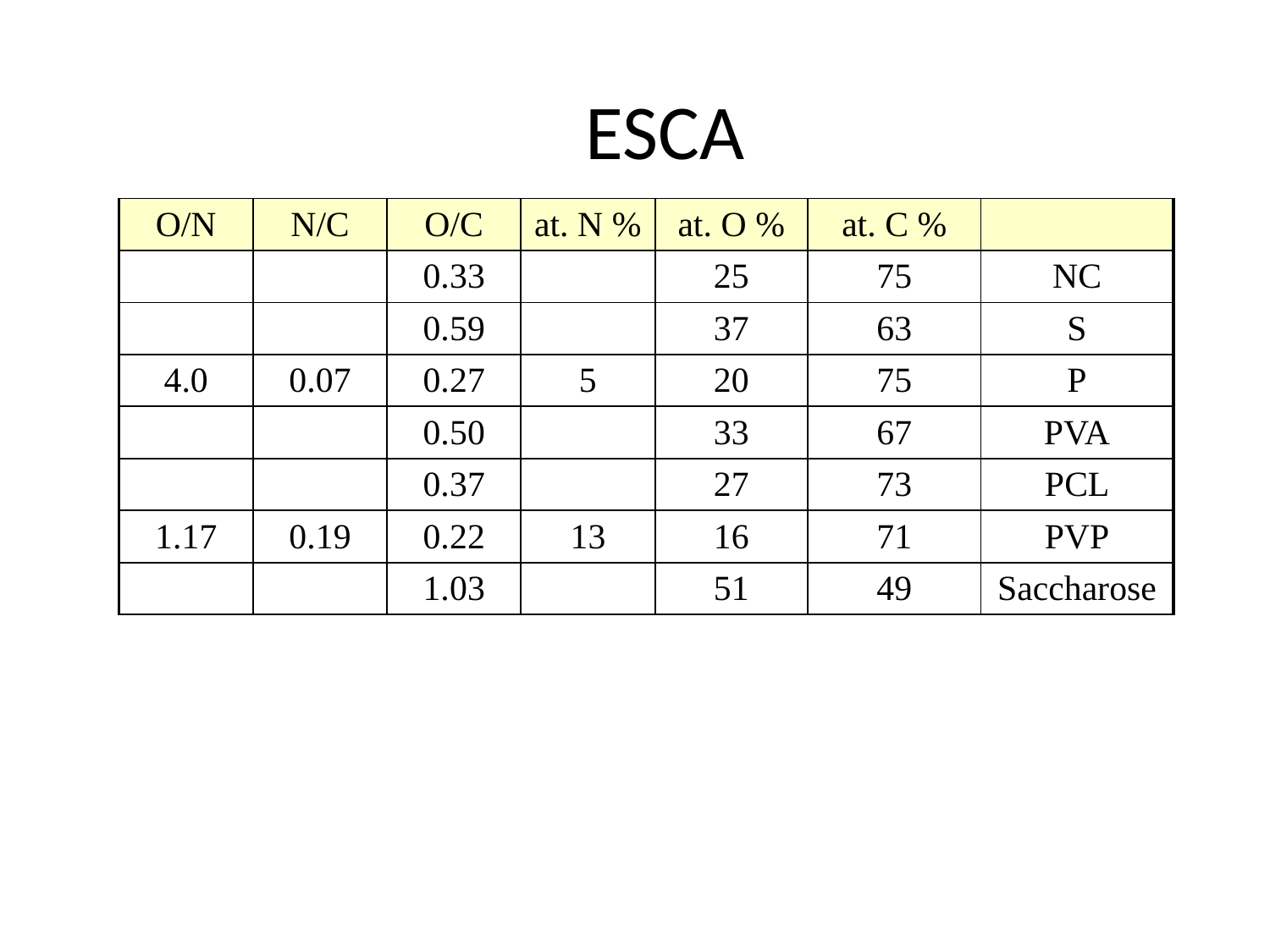

# ESCA
| O/N | N/C | O/C | % at. N | % at. O | % at. C |  |
| --- | --- | --- | --- | --- | --- | --- |
|  |  | 0.33 |  | 25 | 75 | NC |
|  |  | 0.59 |  | 37 | 63 | S |
| 4.0 | 0.07 | 0.27 | 5 | 20 | 75 | P |
|  |  | 0.50 |  | 33 | 67 | PVA |
|  |  | 0.37 |  | 27 | 73 | PCL |
| 1.17 | 0.19 | 0.22 | 13 | 16 | 71 | PVP |
|  |  | 1.03 |  | 51 | 49 | Saccharose |